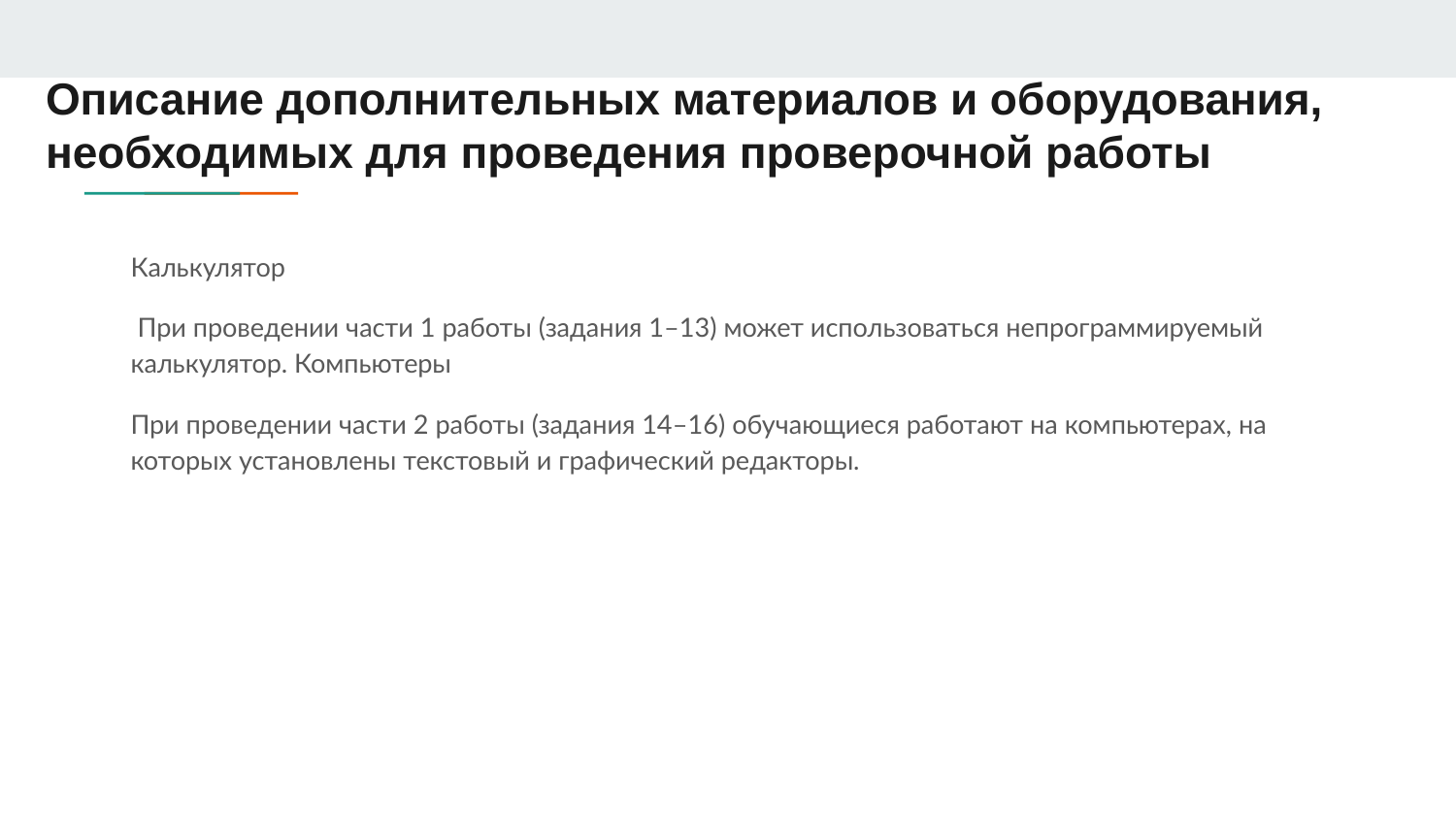

# Описание дополнительных материалов и оборудования, необходимых для проведения проверочной работы
Калькулятор
 При проведении части 1 работы (задания 1–13) может использоваться непрограммируемый калькулятор. Компьютеры
При проведении части 2 работы (задания 14–16) обучающиеся работают на компьютерах, на которых установлены текстовый и графический редакторы.